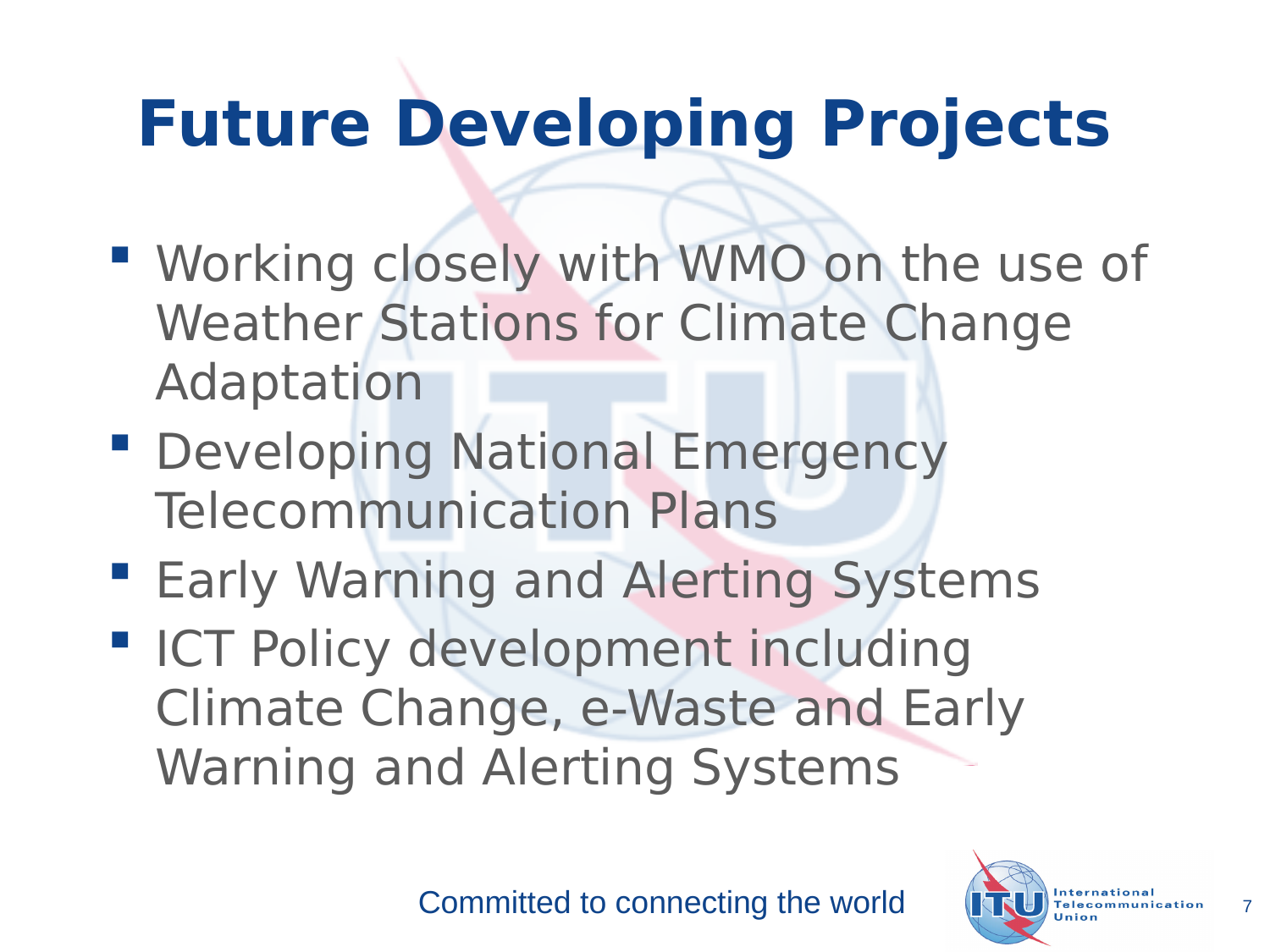

# Future Developing Projects
Working closely with WMO on the use of Weather Stations for Climate Change Adaptation
Developing National Emergency Telecommunication Plans
Early Warning and Alerting Systems
ICT Policy development including Climate Change, e-Waste and Early Warning and Alerting Systems
7